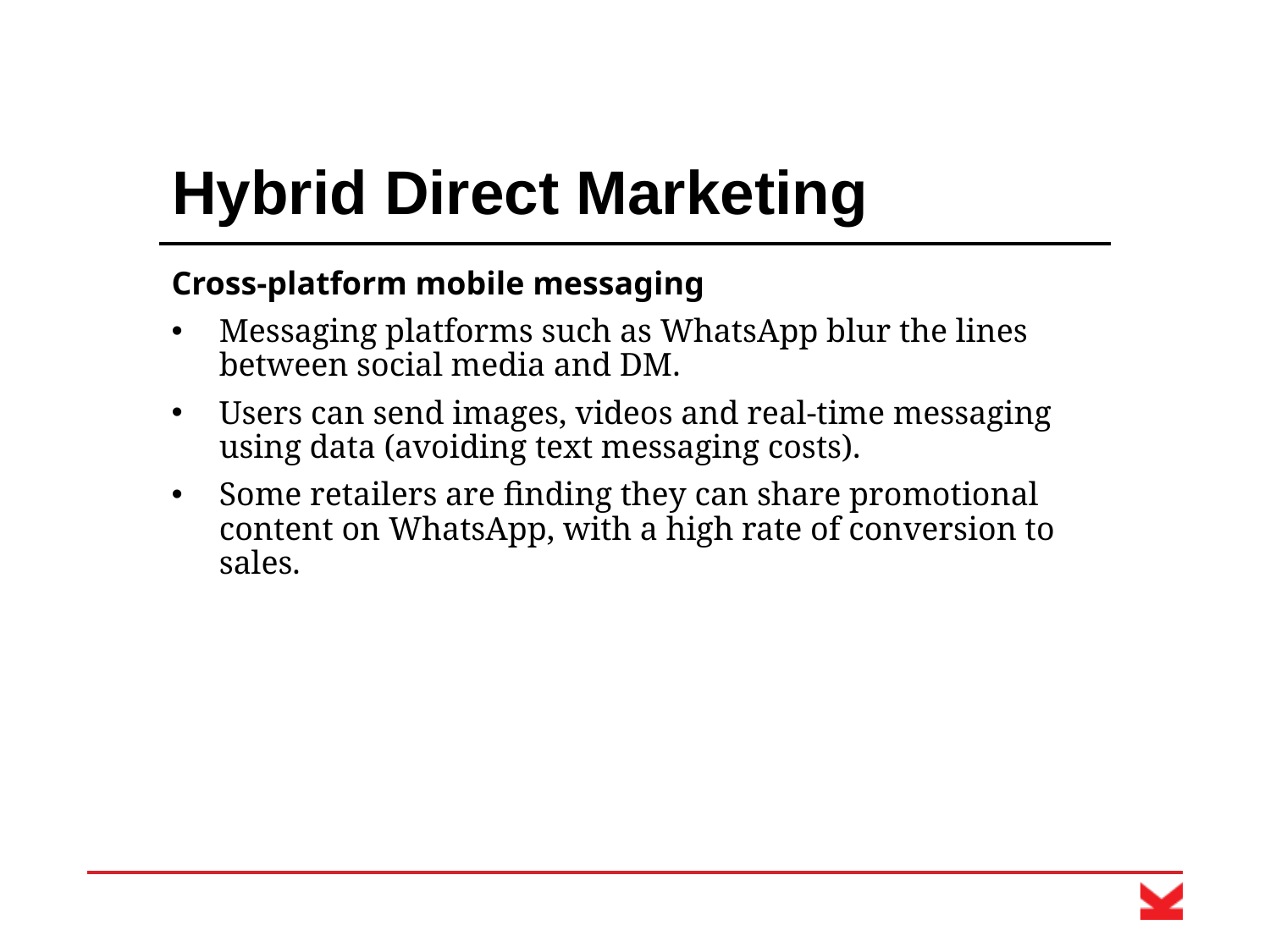

# Hybrid Direct Marketing
Cross-platform mobile messaging
Messaging platforms such as WhatsApp blur the lines between social media and DM.
Users can send images, videos and real-time messaging using data (avoiding text messaging costs).
Some retailers are finding they can share promotional content on WhatsApp, with a high rate of conversion to sales.